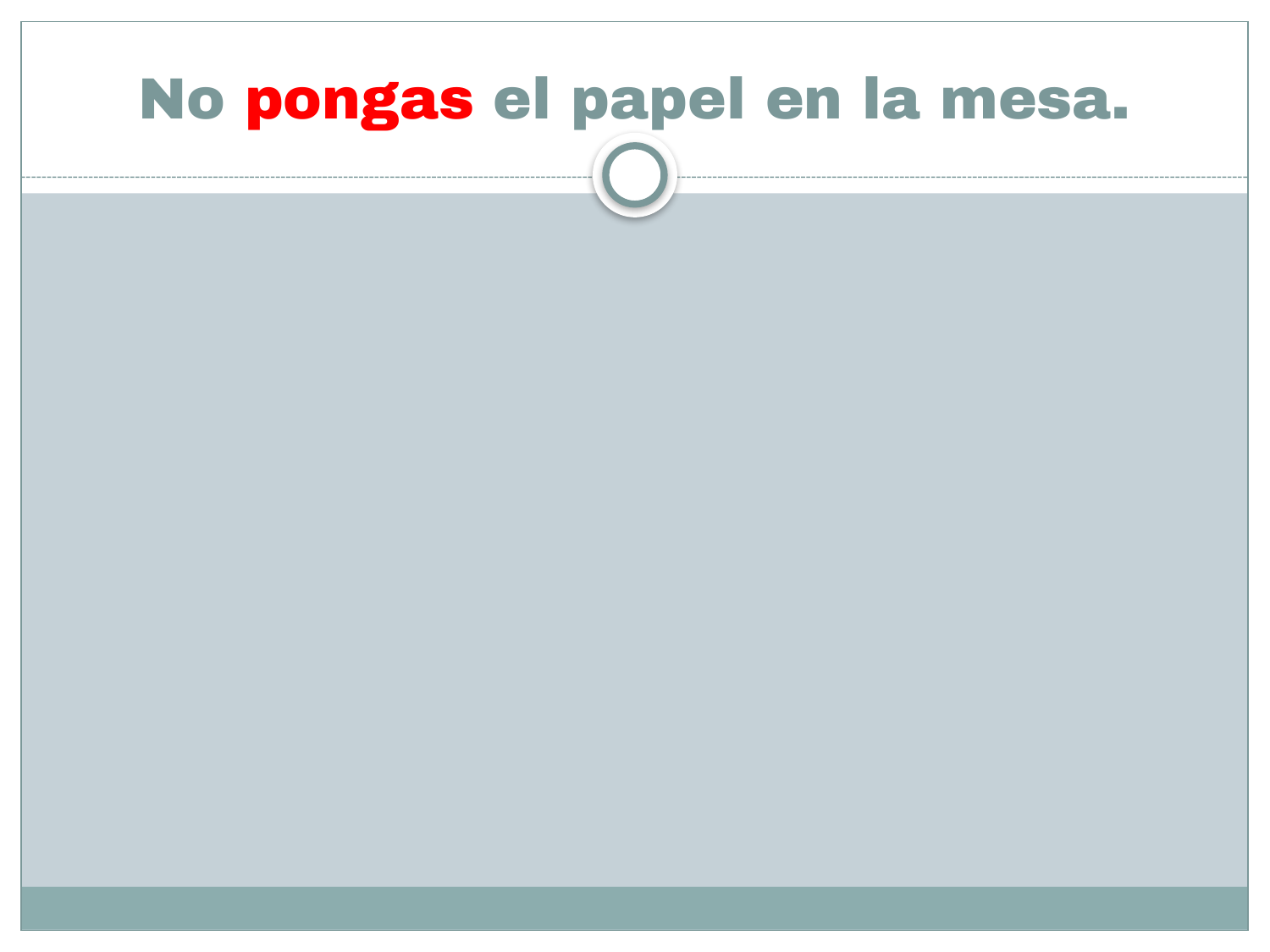

# No pongas el papel en la mesa.